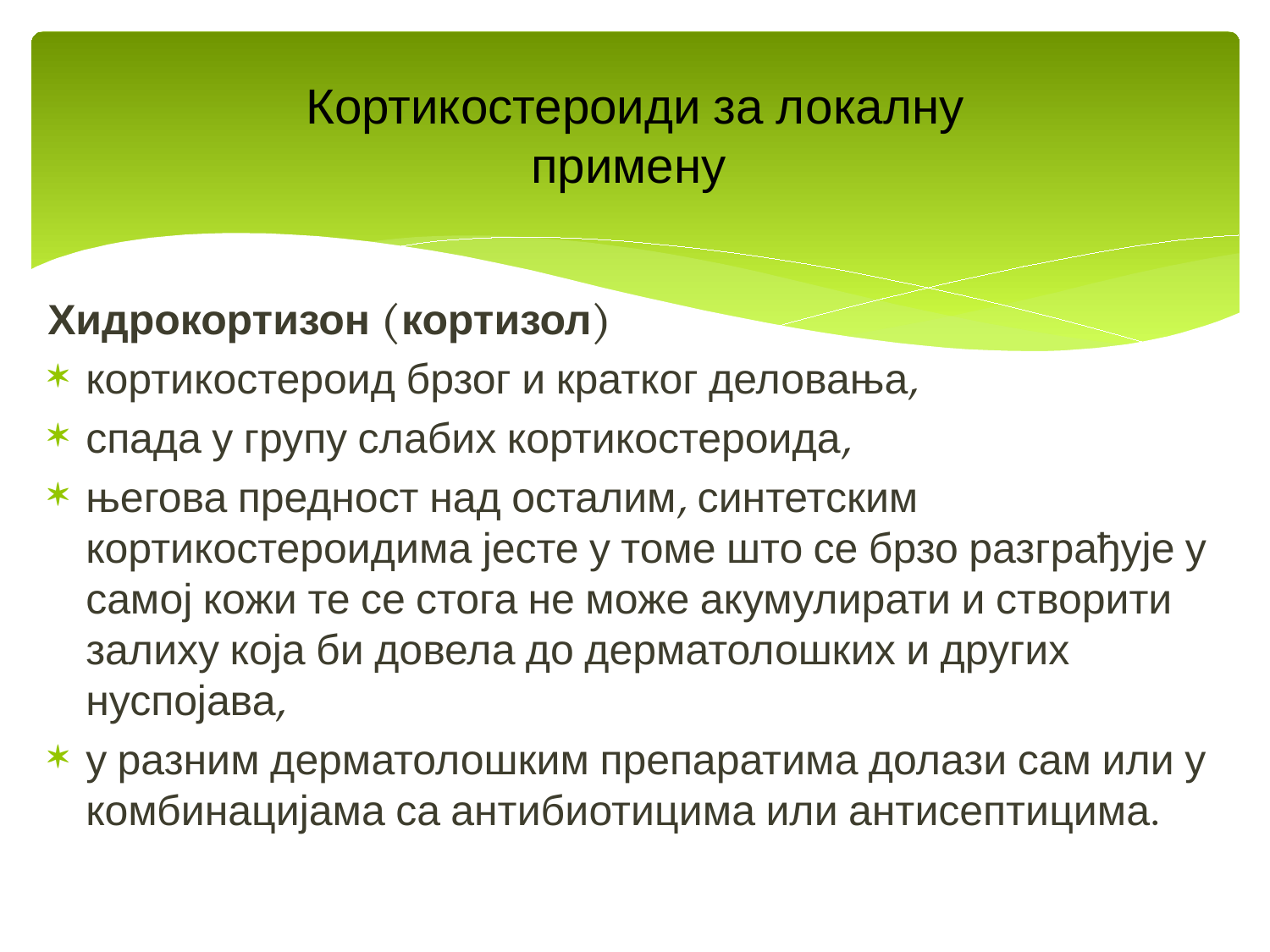

# Кортикостероиди за локалну примену
Хидрокортизон (кортизол)
кортикостероид брзог и кратког деловања,
спада у групу слабих кортикостероида,
његова предност над осталим, синтетским кортикостероидима јесте у томе што се брзо разграђује у самој кожи те се стога не може акумулирати и створити залиху која би довела до дерматолошких и других нуспојава,
у разним дерматолошким препаратима долази сам или у комбинацијама са антибиотицима или антисептицима.